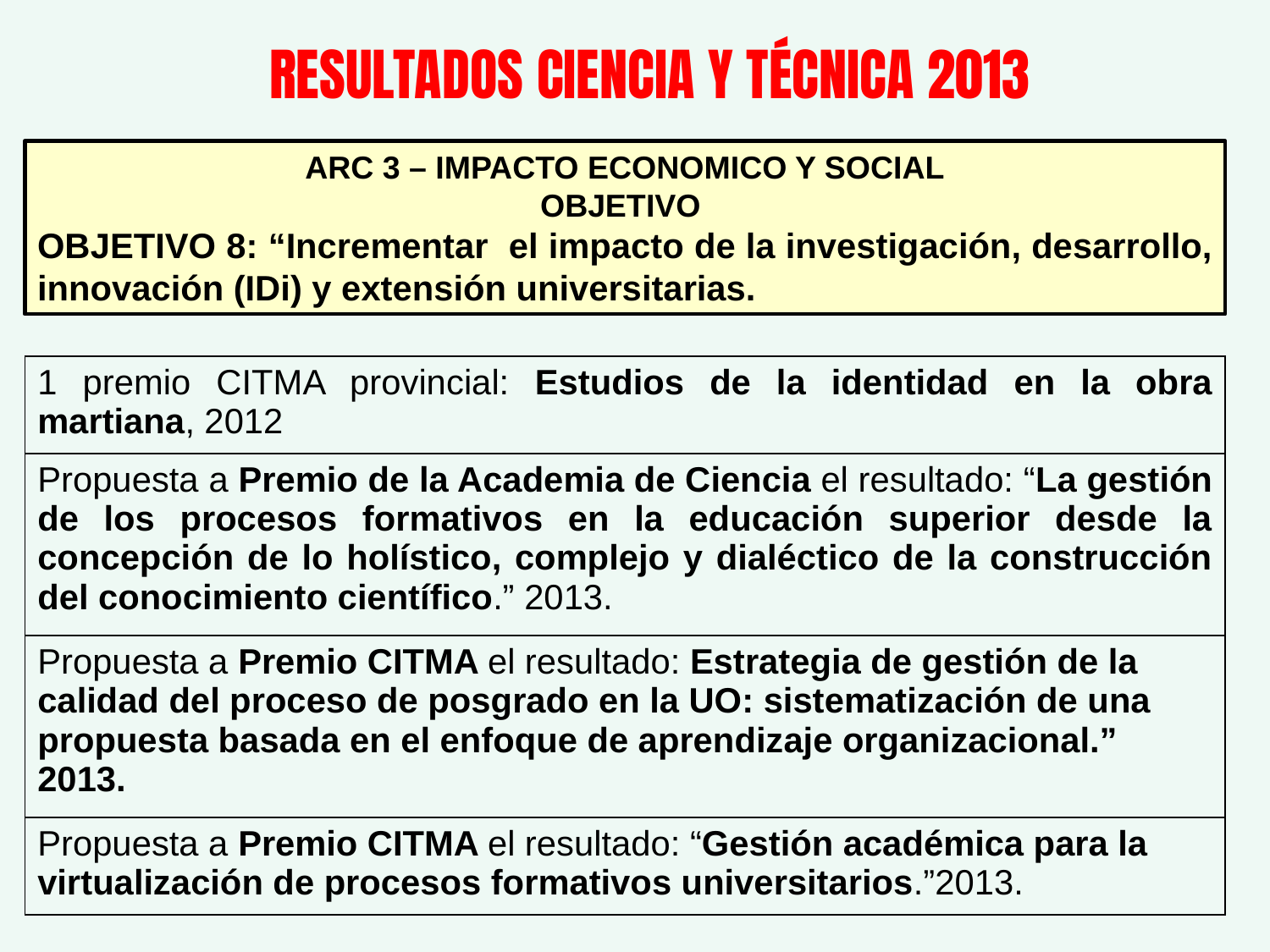

RESULTADOS CIENCIA Y TÉCNICA 2013
ARC 3 – IMPACTO ECONOMICO Y SOCIAL
OBJETIVO
OBJETIVO 8: “Incrementar  el impacto de la investigación, desarrollo, innovación (IDi) y extensión universitarias.
| 1 premio CITMA provincial: Estudios de la identidad en la obra martiana, 2012 |
| --- |
| Propuesta a Premio de la Academia de Ciencia el resultado: “La gestión de los procesos formativos en la educación superior desde la concepción de lo holístico, complejo y dialéctico de la construcción del conocimiento científico.” 2013. |
| Propuesta a Premio CITMA el resultado: Estrategia de gestión de la calidad del proceso de posgrado en la UO: sistematización de una propuesta basada en el enfoque de aprendizaje organizacional.” 2013. |
| Propuesta a Premio CITMA el resultado: “Gestión académica para la virtualización de procesos formativos universitarios.”2013. |